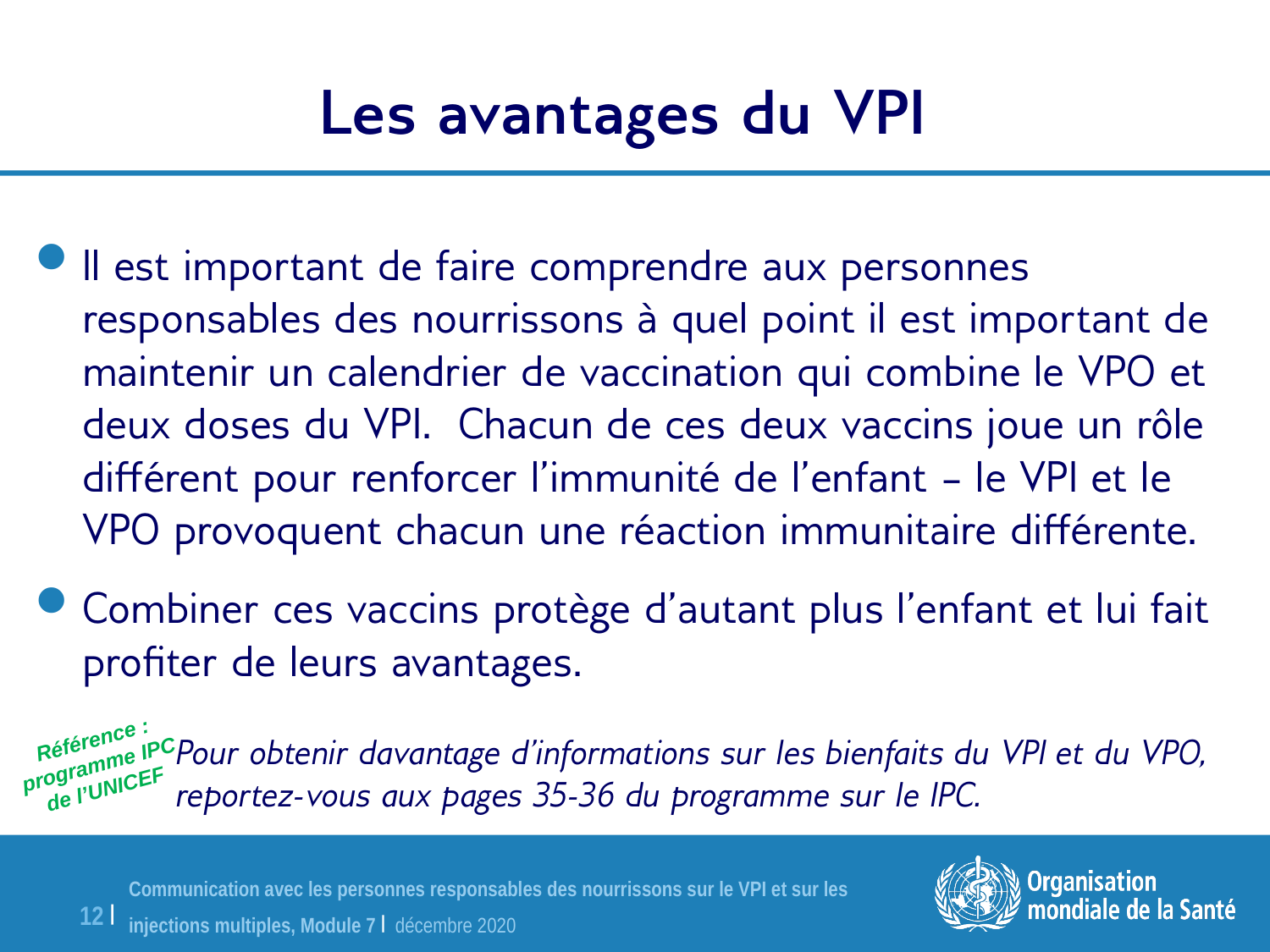

Les avantages du VPI
Il est important de faire comprendre aux personnes responsables des nourrissons à quel point il est important de maintenir un calendrier de vaccination qui combine le VPO et deux doses du VPI.  Chacun de ces deux vaccins joue un rôle différent pour renforcer l’immunité de l’enfant – le VPI et le VPO provoquent chacun une réaction immunitaire différente.
Combiner ces vaccins protège d’autant plus l’enfant et lui fait profiter de leurs avantages.
Référence : programme IPC de l’UNICEF
Pour obtenir davantage d’informations sur les bienfaits du VPI et du VPO, reportez-vous aux pages 35-36 du programme sur le IPC.